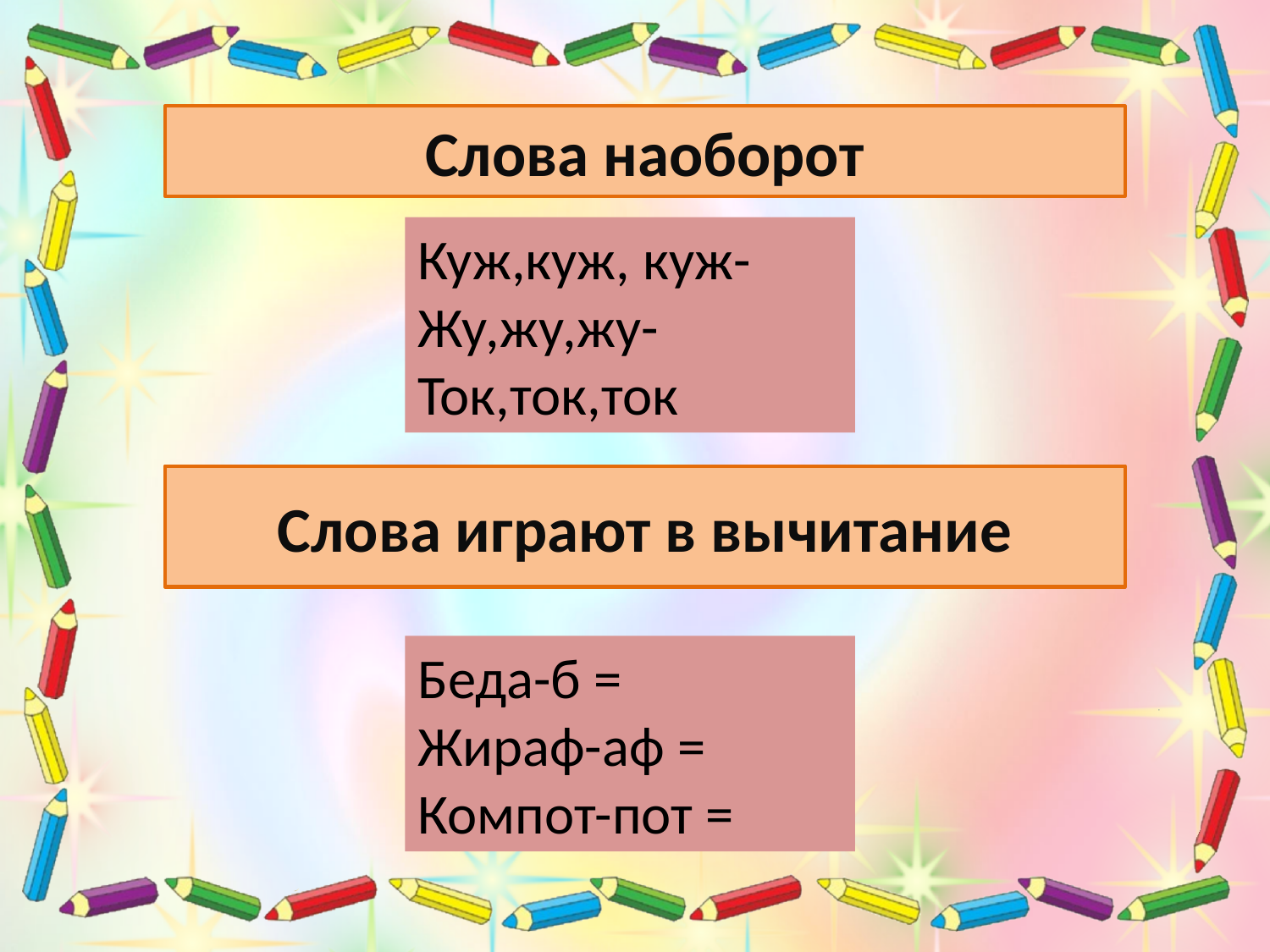

Слова наоборот
Куж,куж, куж-
Жу,жу,жу-
Ток,ток,ток

Слова играют в вычитание

Беда-б =
Жираф-аф =
Компот-пот =